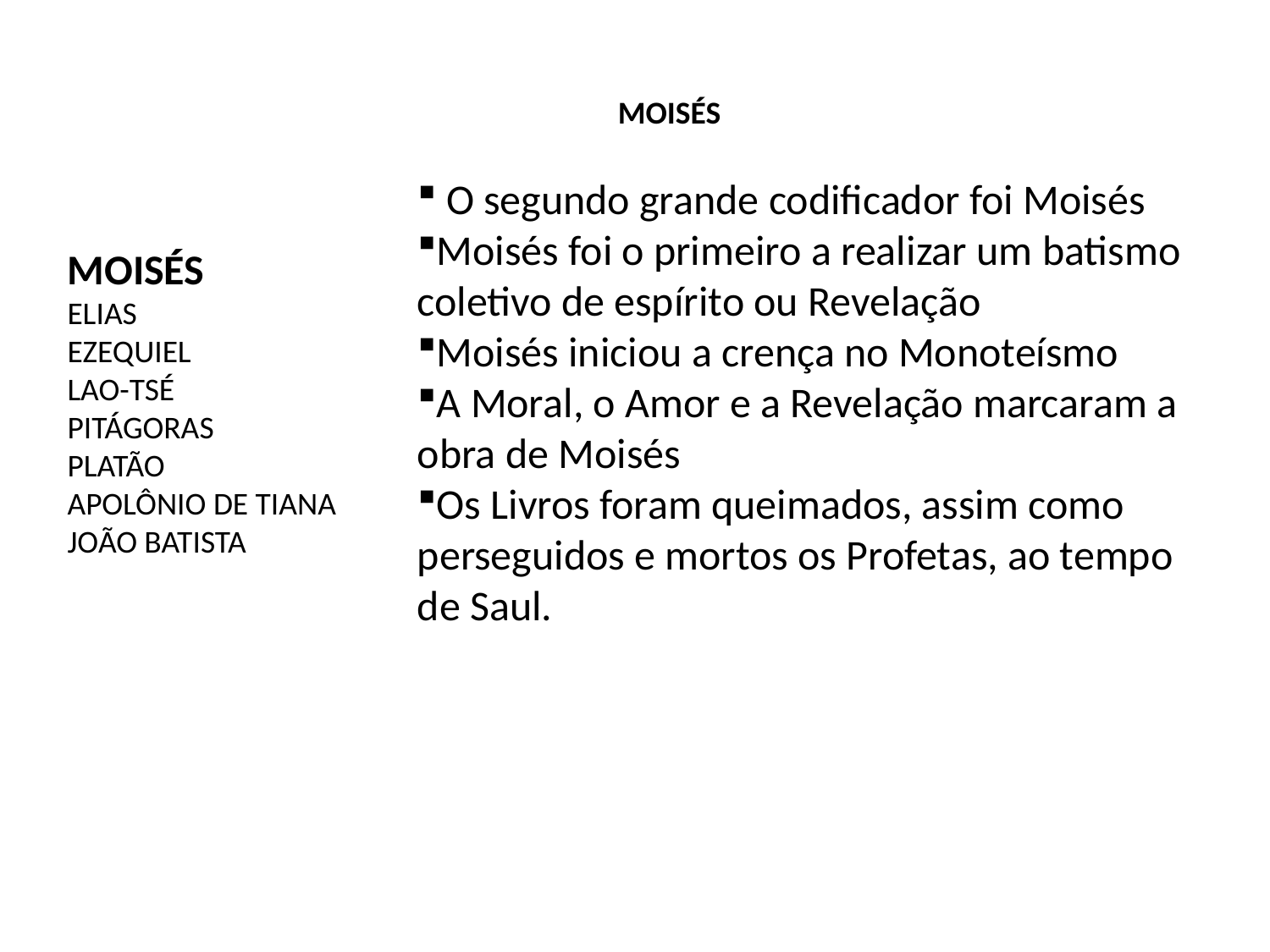

MOISÉS
 O segundo grande codificador foi Moisés
Moisés foi o primeiro a realizar um batismo coletivo de espírito ou Revelação
Moisés iniciou a crença no Monoteísmo
A Moral, o Amor e a Revelação marcaram a obra de Moisés
Os Livros foram queimados, assim como perseguidos e mortos os Profetas, ao tempo de Saul.
MOISÉS
ELIAS
EZEQUIEL
LAO-TSÉ
PITÁGORAS
PLATÃO
APOLÔNIO DE TIANA
JOÃO BATISTA